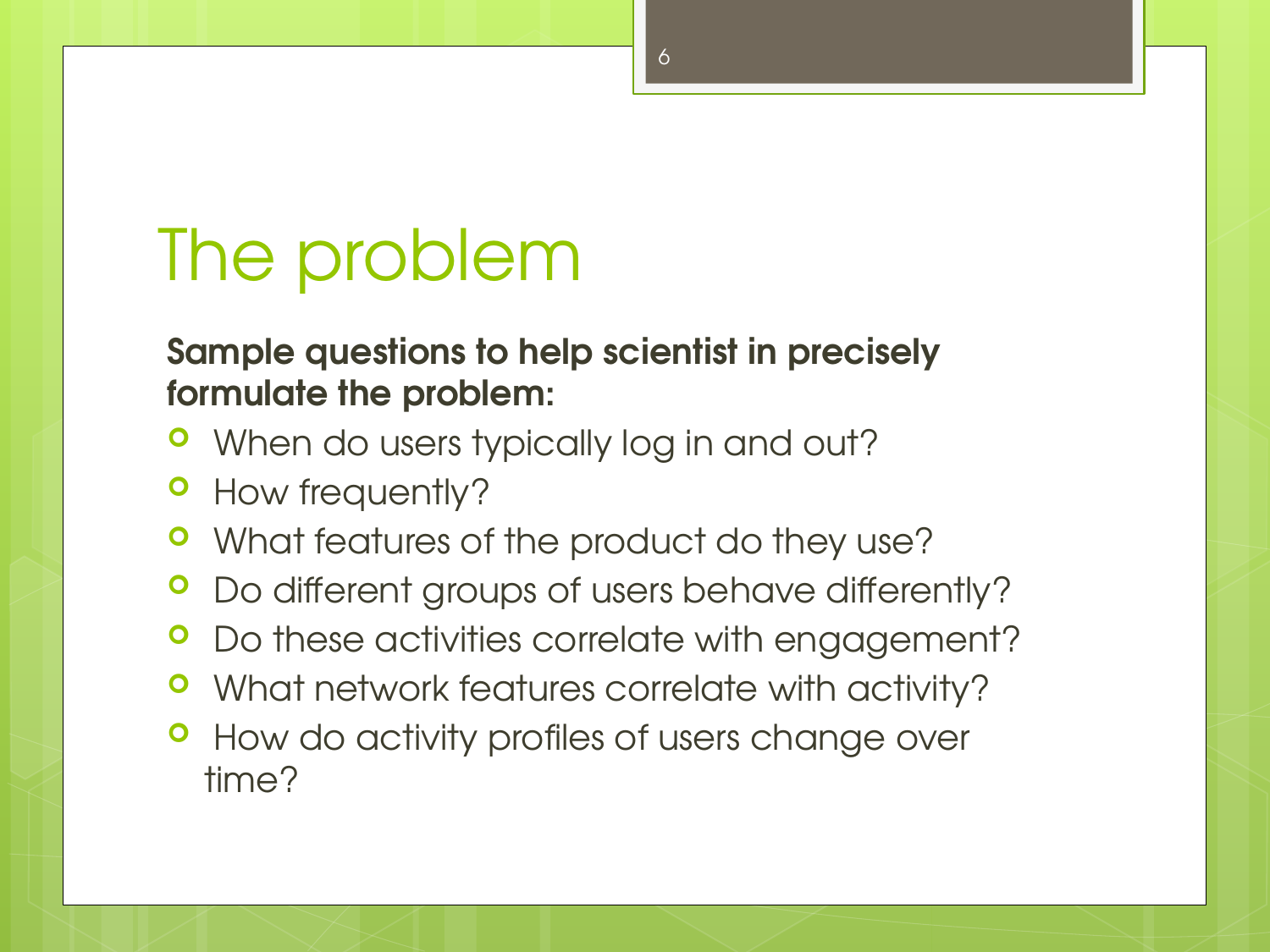

6
# The problem
Sample questions to help scientist in precisely formulate the problem:
 When do users typically log in and out?
 How frequently?
 What features of the product do they use?
 Do different groups of users behave differently?
 Do these activities correlate with engagement?
 What network features correlate with activity?
 How do activity profiles of users change over time?